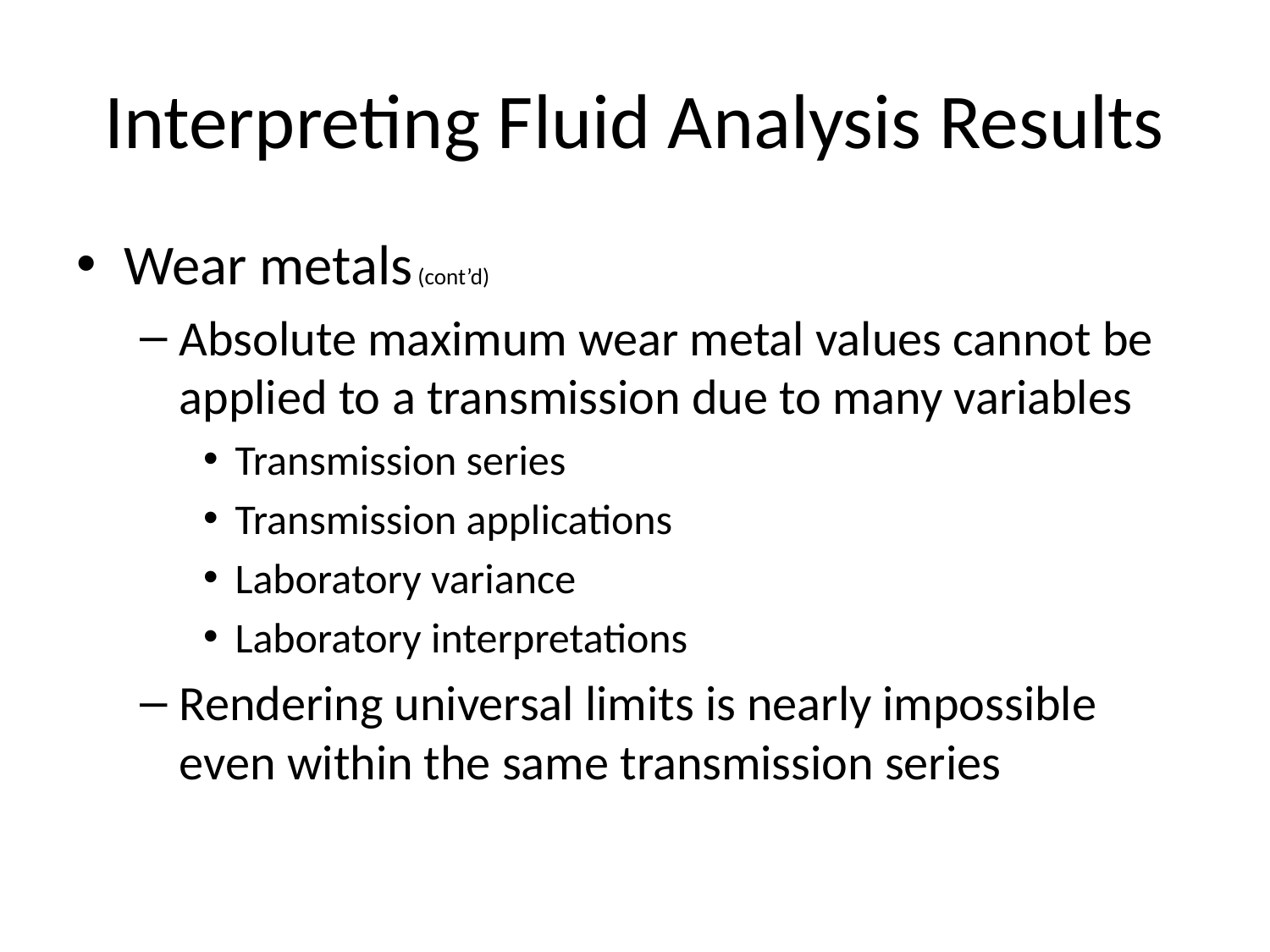

# Interpreting Fluid Analysis Results
Wear metals (cont’d)
Absolute maximum wear metal values cannot be applied to a transmission due to many variables
Transmission series
Transmission applications
Laboratory variance
Laboratory interpretations
Rendering universal limits is nearly impossible even within the same transmission series